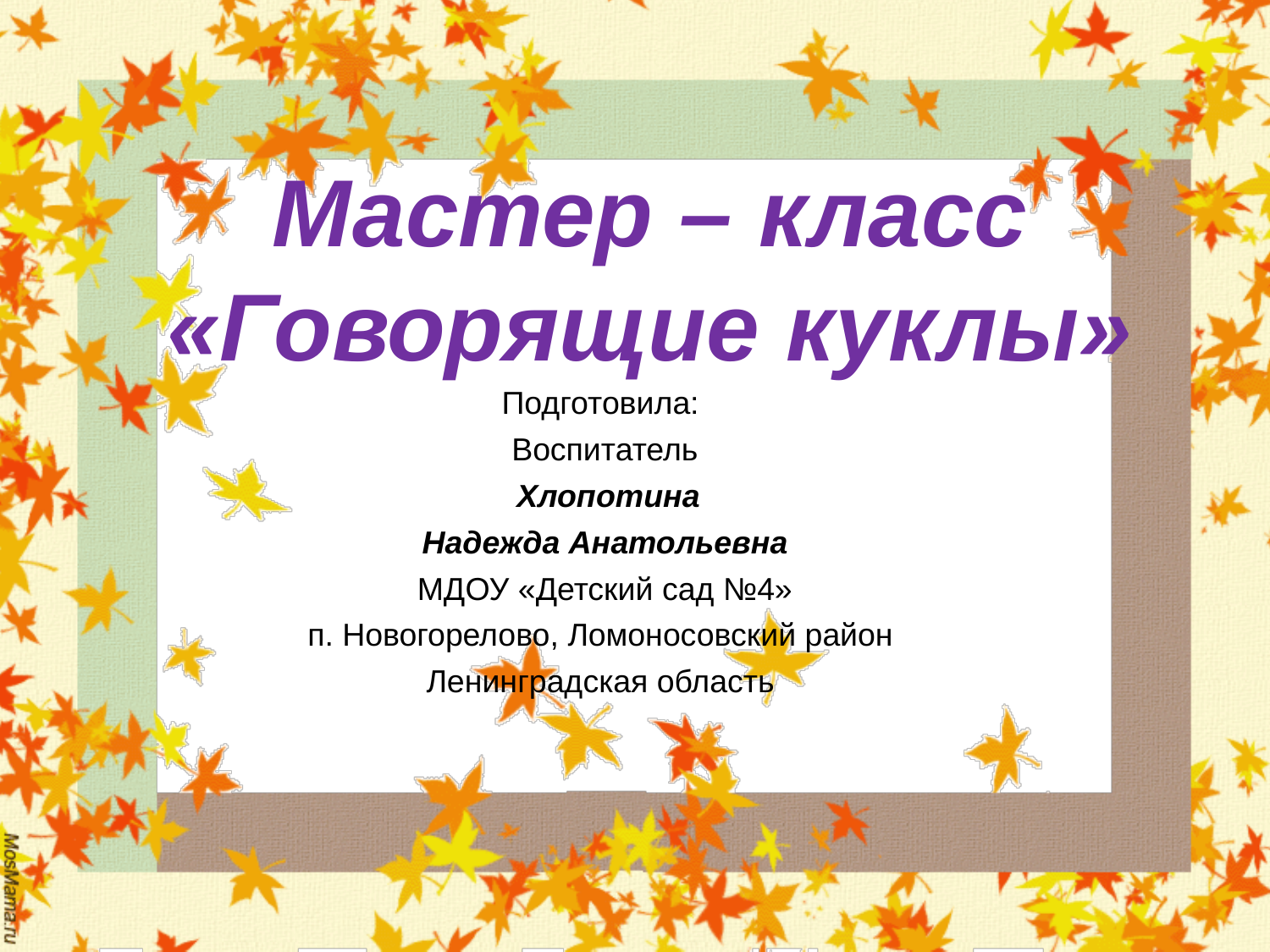

Мастер – класс
«Говорящие куклы»
Подготовила:
Воспитатель
  Хлопотина
Надежда Анатольевна
МДОУ «Детский сад №4»
п. Новогорелово, Ломоносовский район
Ленинградская область